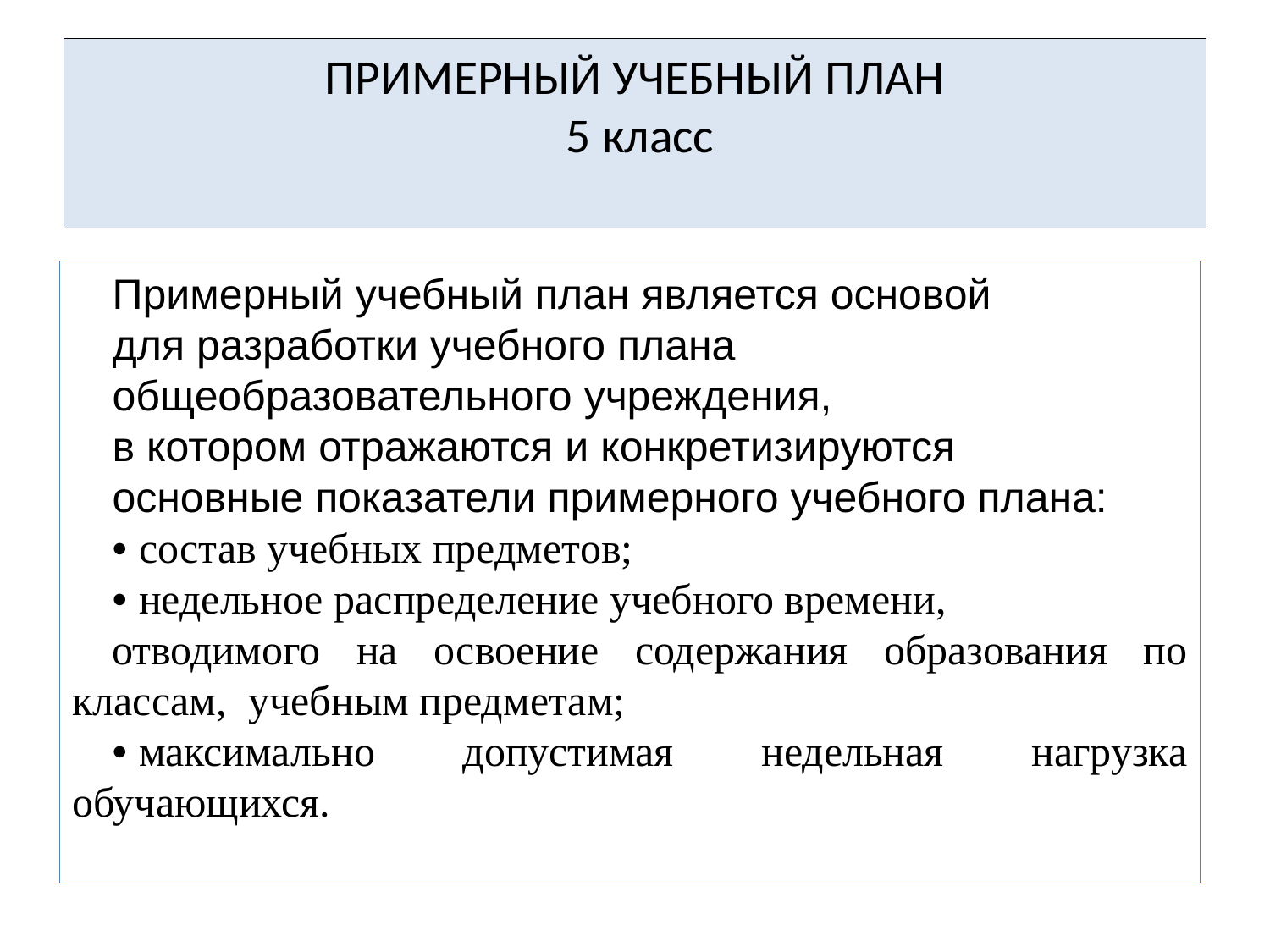

# ПРИМЕРНЫЙ УЧЕБНЫЙ ПЛАН 5 класс
Примерный учебный план является основой
для разработки учебного плана
общеобразовательного учреждения,
в котором отражаются и конкретизируются
основные показатели примерного учебного плана:
• состав учебных предметов;
• недельное распределение учебного времени,
отводимого на освоение содержания образования по классам,  учебным предметам;
• максимально допустимая недельная нагрузка обучающихся.